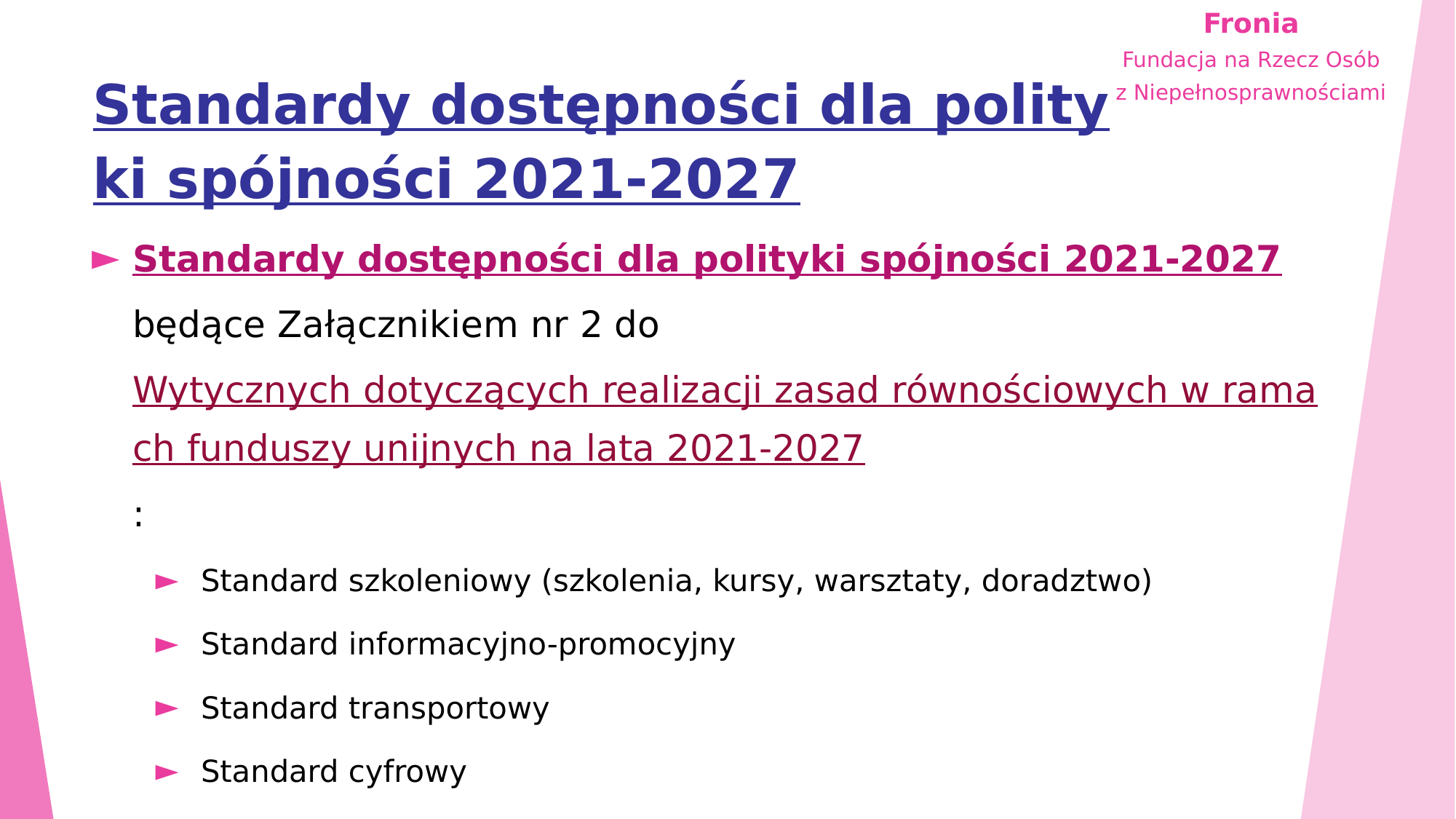

# Standardy dostępności dla polityki spójności 2021-2027
Standardy dostępności dla polityki spójności 2021-2027 będące Załącznikiem nr 2 do Wytycznych dotyczących realizacji zasad równościowych w ramach funduszy unijnych na lata 2021‑2027:
Standard szkoleniowy (szkolenia, kursy, warsztaty, doradztwo)
Standard informacyjno-promocyjny
Standard transportowy
Standard cyfrowy
Standard architektoniczny